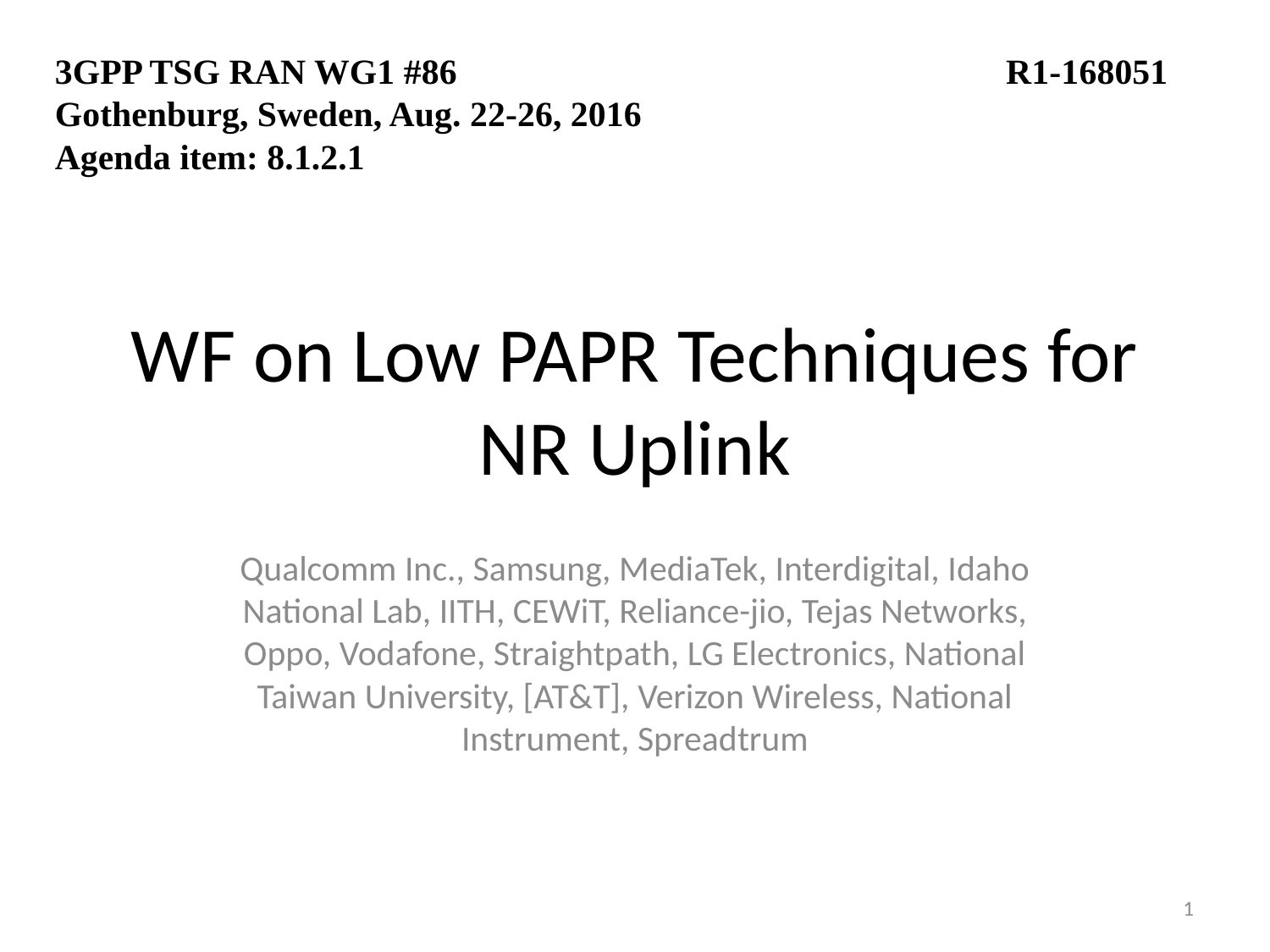

3GPP TSG RAN WG1 #86				       R1-168051
Gothenburg, Sweden, Aug. 22-26, 2016
Agenda item: 8.1.2.1
# WF on Low PAPR Techniques for NR Uplink
Qualcomm Inc., Samsung, MediaTek, Interdigital, Idaho National Lab, IITH, CEWiT, Reliance-jio, Tejas Networks, Oppo, Vodafone, Straightpath, LG Electronics, National Taiwan University, [AT&T], Verizon Wireless, National Instrument, Spreadtrum
1